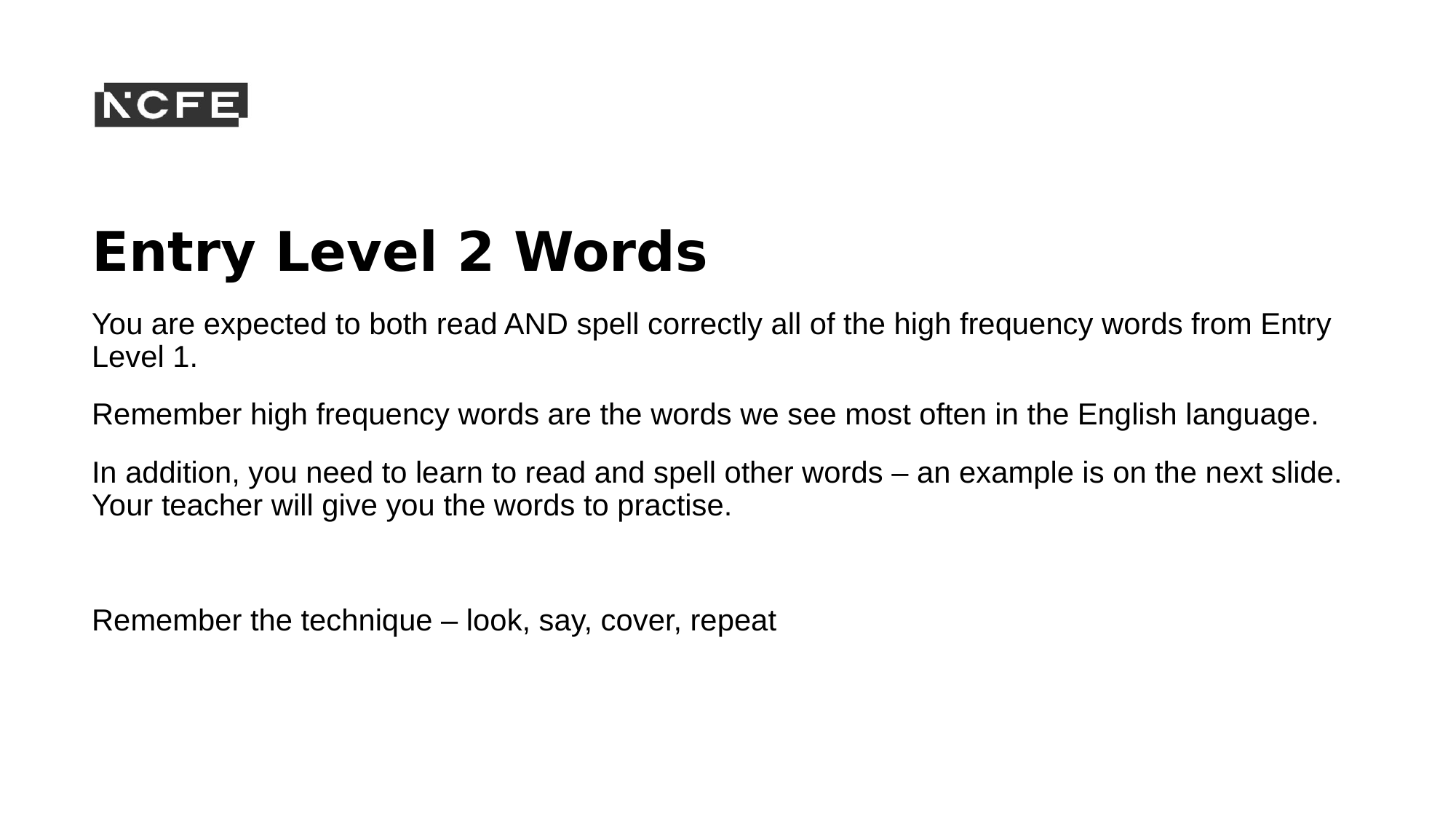

# Entry Level 2 Words
You are expected to both read AND spell correctly all of the high frequency words from Entry Level 1.
Remember high frequency words are the words we see most often in the English language.
In addition, you need to learn to read and spell other words – an example is on the next slide. Your teacher will give you the words to practise.

Remember the technique – look, say, cover, repeat